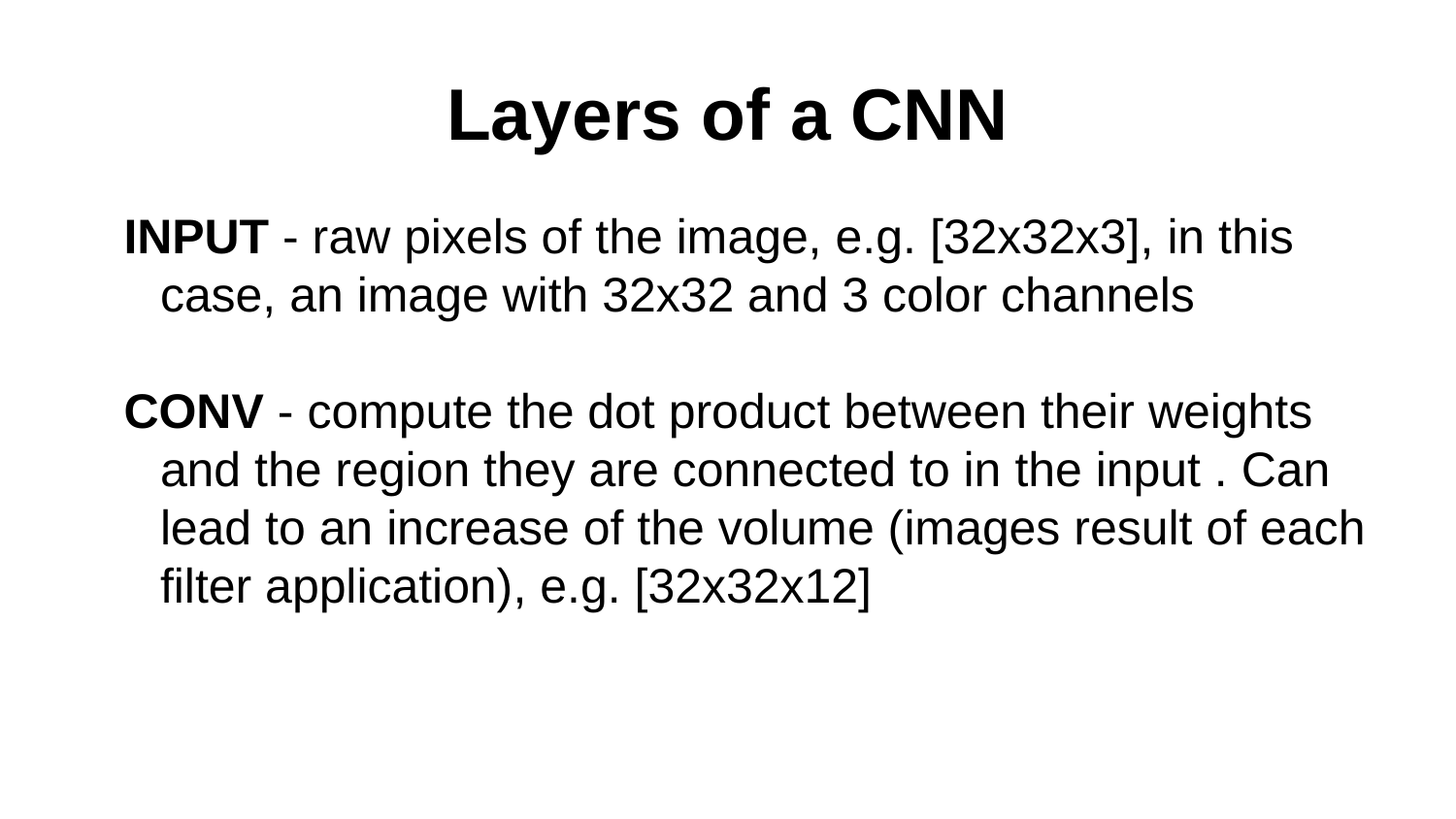

# Layers of a CNN
INPUT - raw pixels of the image, e.g. [32x32x3], in this case, an image with 32x32 and 3 color channels

CONV - compute the dot product between their weights and the region they are connected to in the input . Can lead to an increase of the volume (images result of each filter application), e.g. [32x32x12]